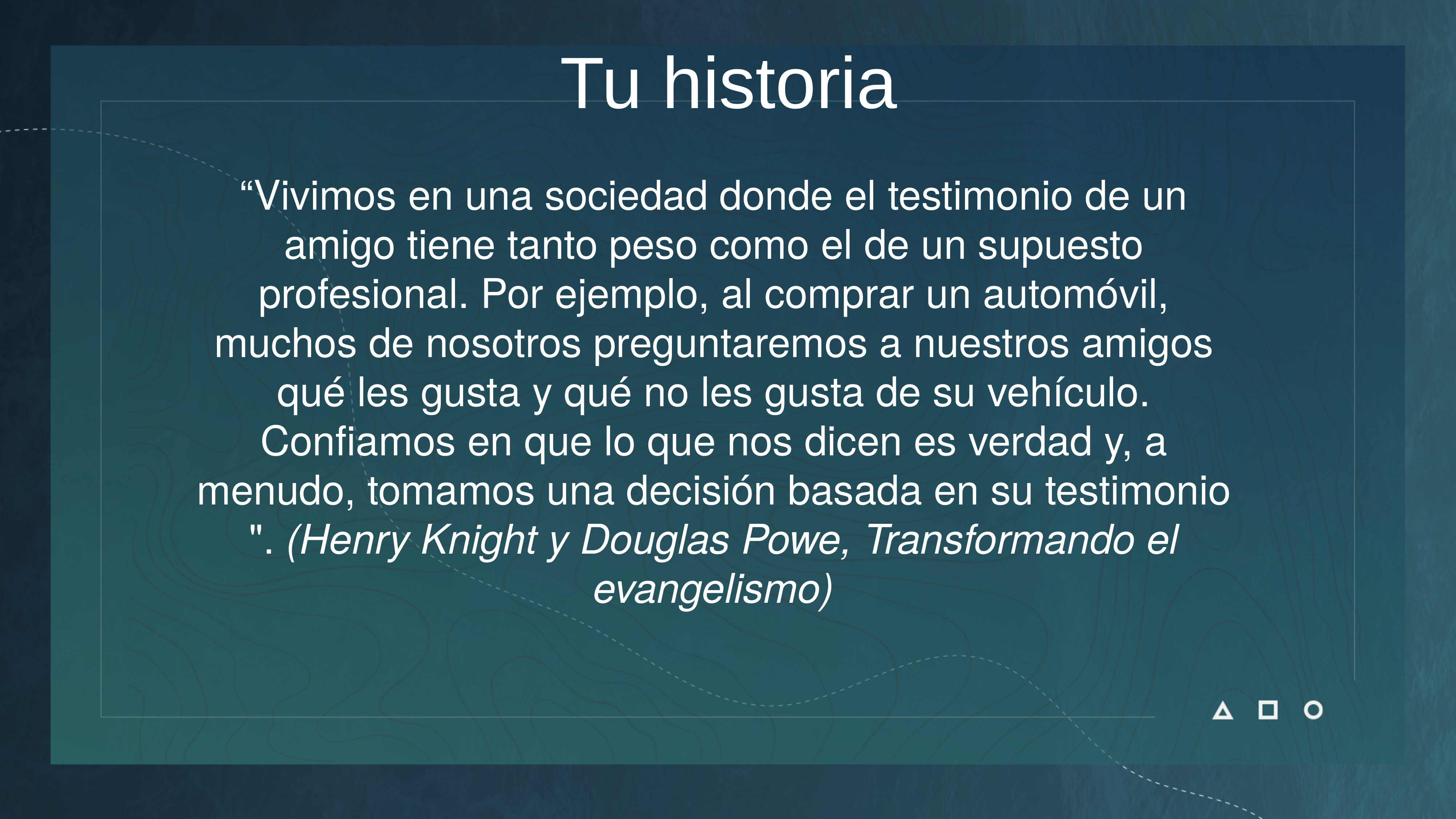

# Tu historia
“Vivimos en una sociedad donde el testimonio de un amigo tiene tanto peso como el de un supuesto profesional. Por ejemplo, al comprar un automóvil, muchos de nosotros preguntaremos a nuestros amigos qué les gusta y qué no les gusta de su vehículo. Confiamos en que lo que nos dicen es verdad y, a menudo, tomamos una decisión basada en su testimonio ". (Henry Knight y Douglas Powe, Transformando el evangelismo)